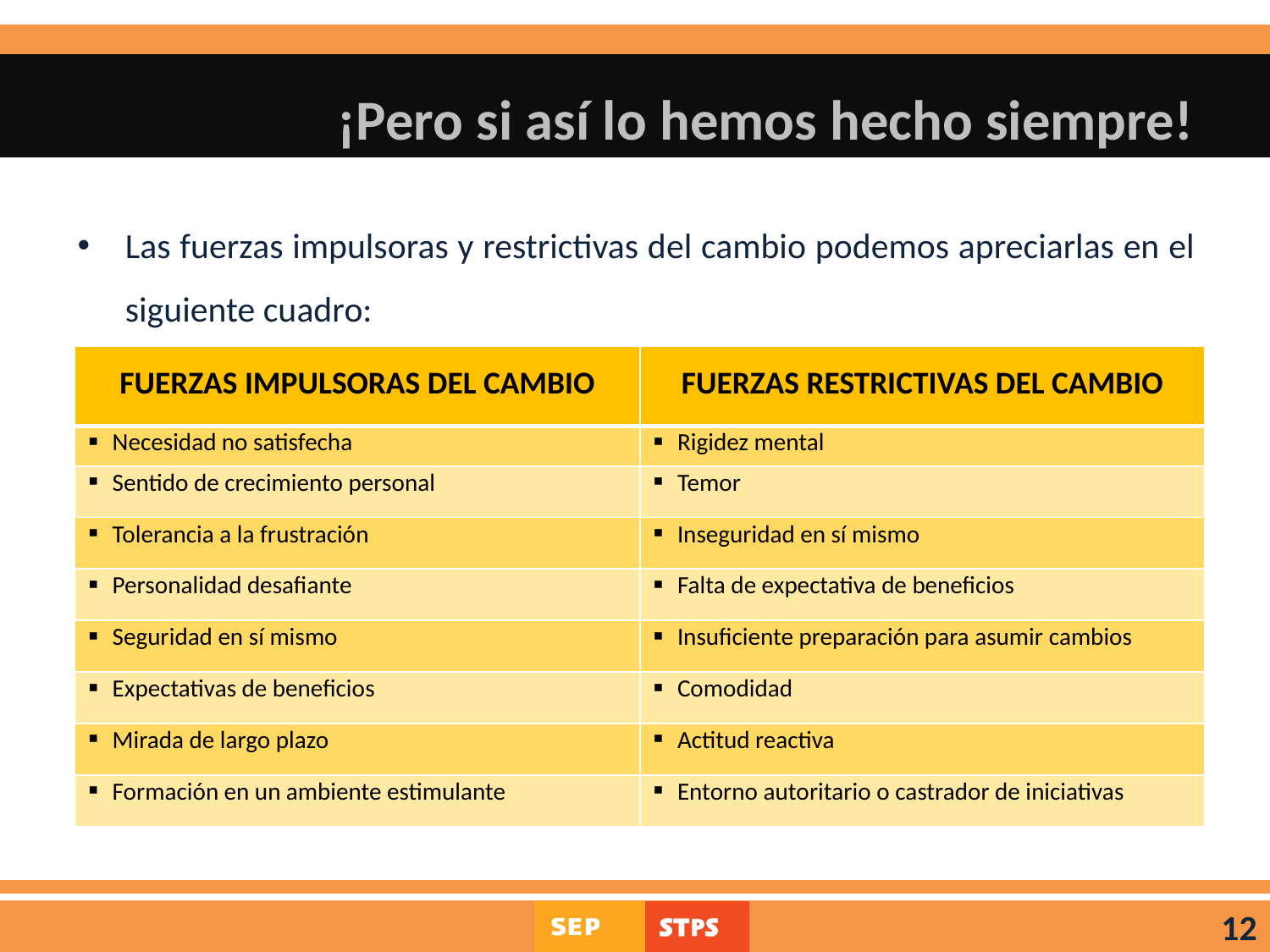

# ¡Pero si así lo hemos hecho siempre!
Las fuerzas impulsoras y restrictivas del cambio podemos apreciarlas en el siguiente cuadro:

| FUERZAS IMPULSORAS DEL CAMBIO | FUERZAS RESTRICTIVAS DEL CAMBIO |
| --- | --- |
| Necesidad no satisfecha | Rigidez mental |
| Sentido de crecimiento personal | Temor |
| Tolerancia a la frustración | Inseguridad en sí mismo |
| Personalidad desafiante | Falta de expectativa de beneficios |
| Seguridad en sí mismo | Insuficiente preparación para asumir cambios |
| Expectativas de beneficios | Comodidad |
| Mirada de largo plazo | Actitud reactiva |
| Formación en un ambiente estimulante | Entorno autoritario o castrador de iniciativas |
12